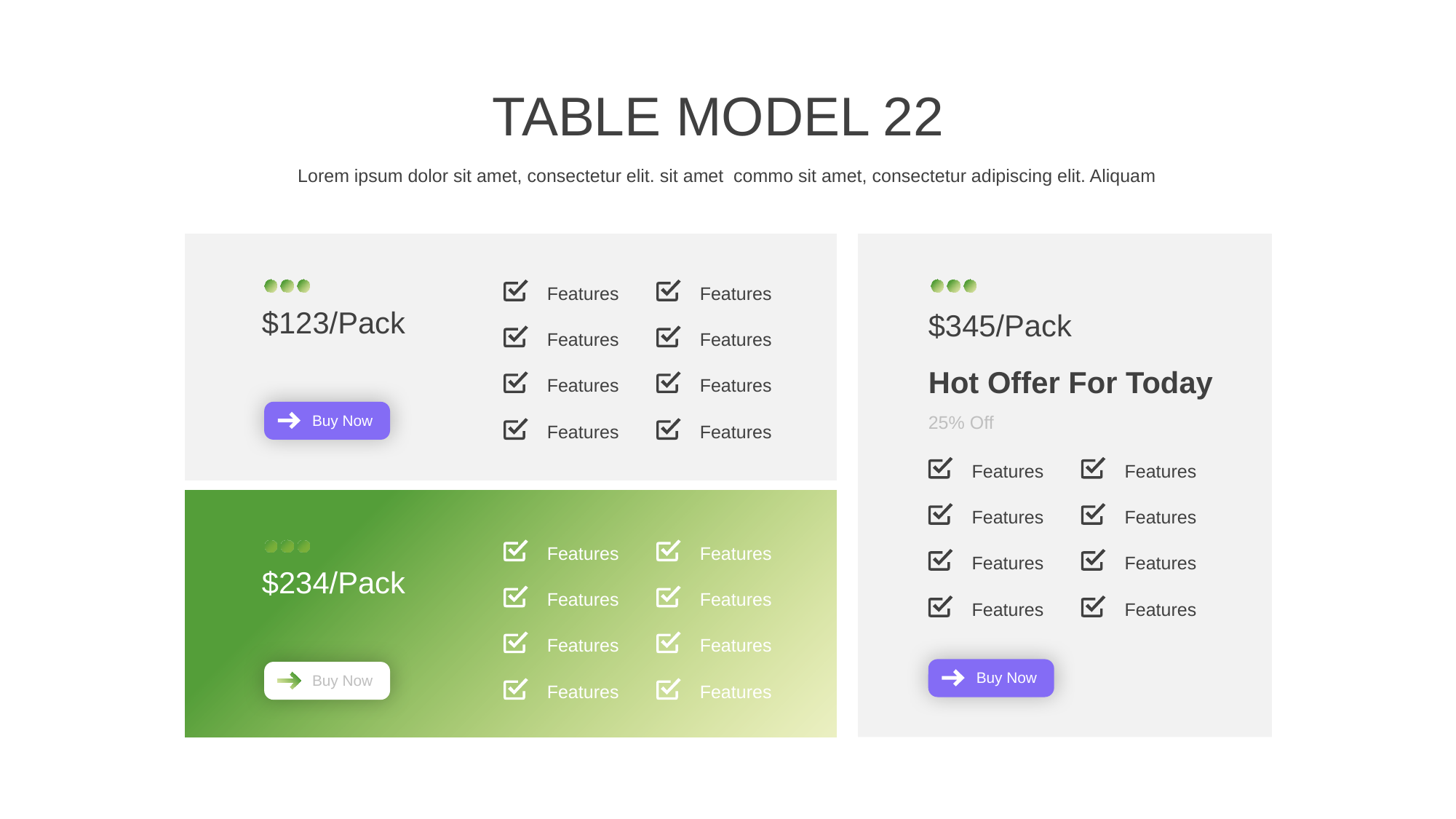

TABLE MODEL 22
Lorem ipsum dolor sit amet, consectetur elit. sit amet  commo sit amet, consectetur adipiscing elit. Aliquam

Features
Features

$123/Pack
$345/Pack
Features
Features

Hot Offer For Today
Features
Features

Buy Now
25% Off

Features
Features

Features
Features

Features
Features

Features
Features

Features
Features

$234/Pack
Features
Features

Features
Features

Features
Features

Buy Now
Buy Now

Features
Features